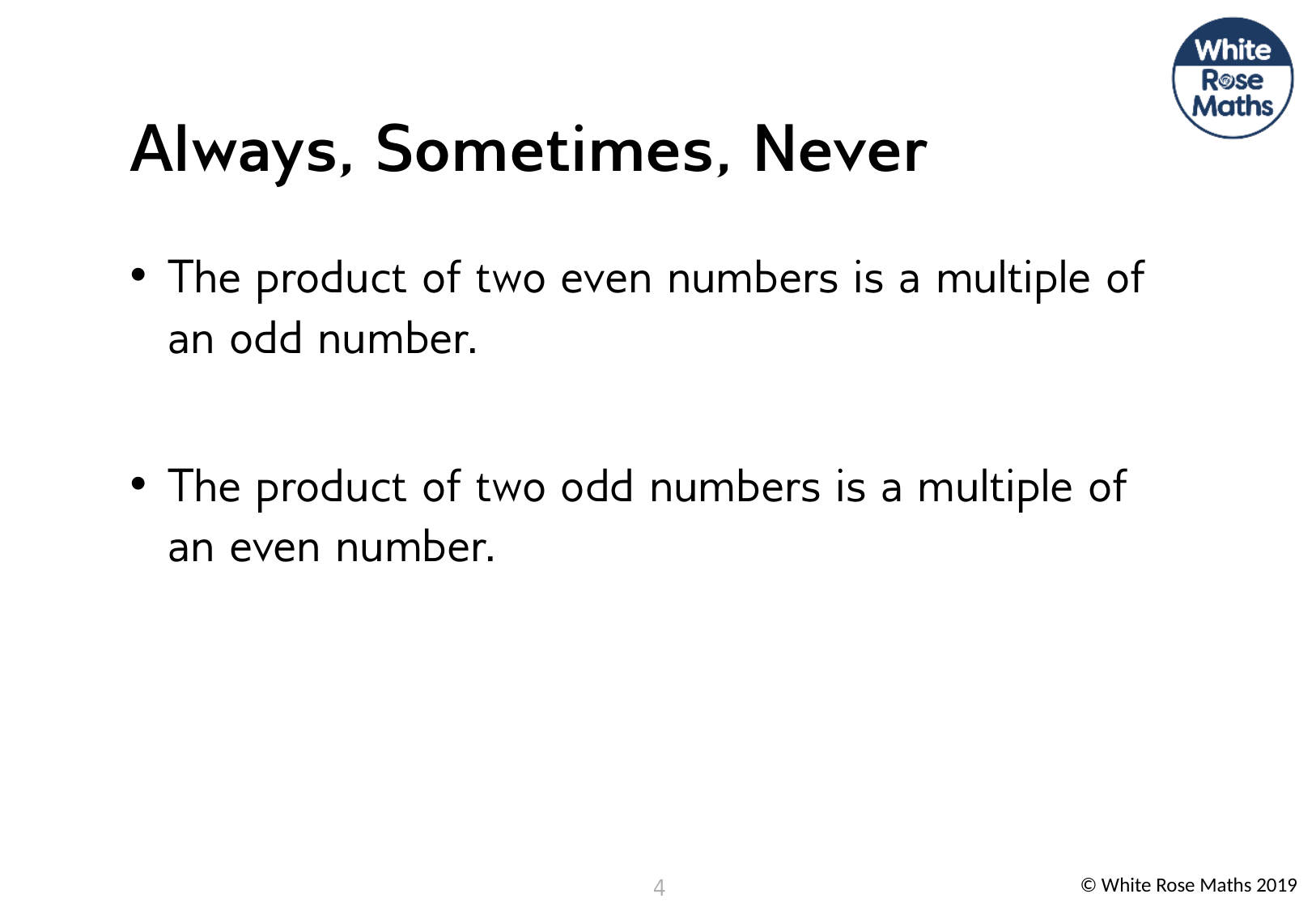

Always, Sometimes, Never

The product of two even numbers is a multiple of an odd number.

The product of two odd numbers is a multiple of an even number.
4